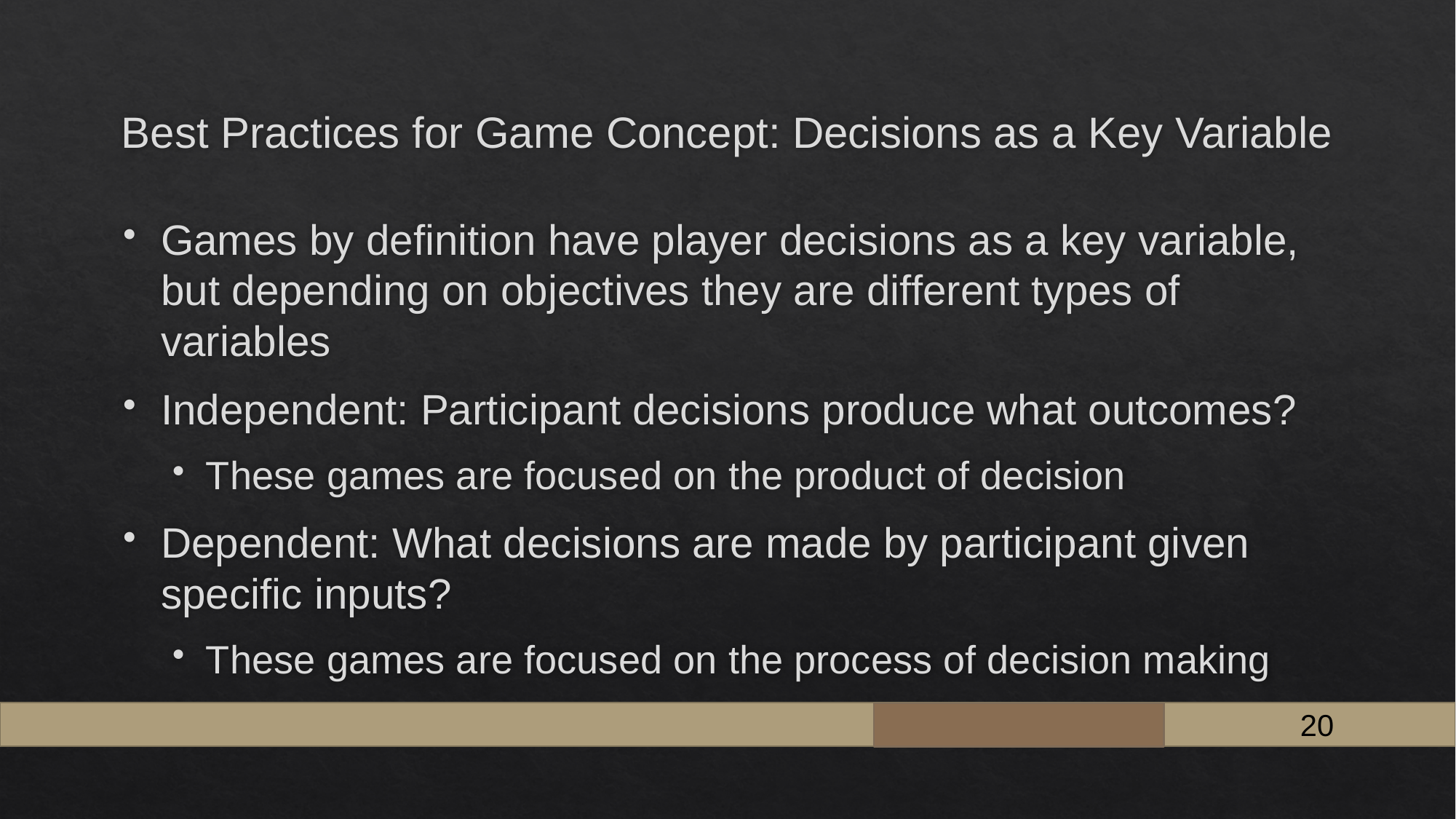

# Best Practices for Game Concept: Decisions as a Key Variable
Games by definition have player decisions as a key variable, but depending on objectives they are different types of variables
Independent: Participant decisions produce what outcomes?
These games are focused on the product of decision
Dependent: What decisions are made by participant given specific inputs?
These games are focused on the process of decision making
20